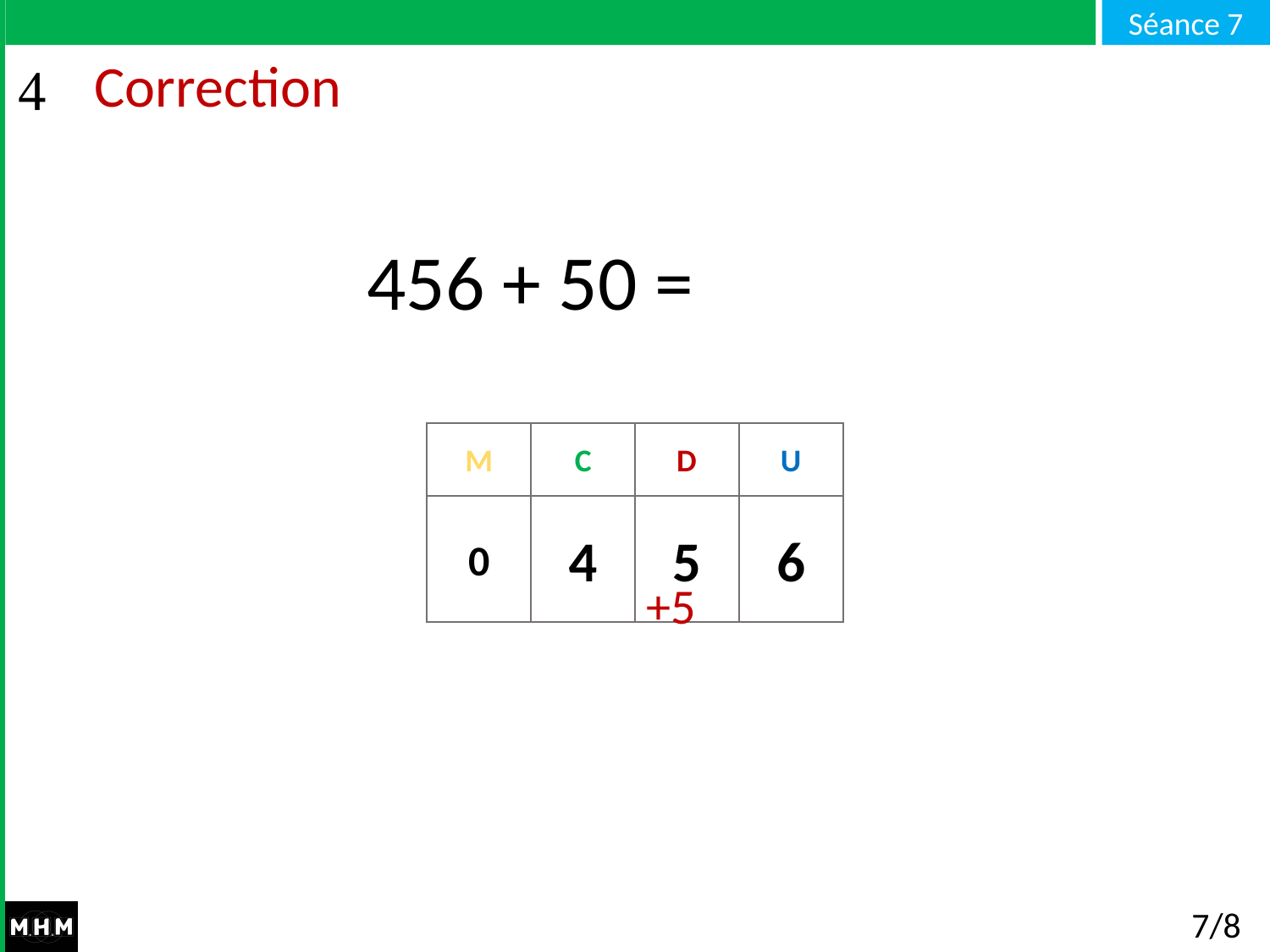

# Correction
456 + 50 =
M
C
D
U
0
4
5
6
+5
7/8